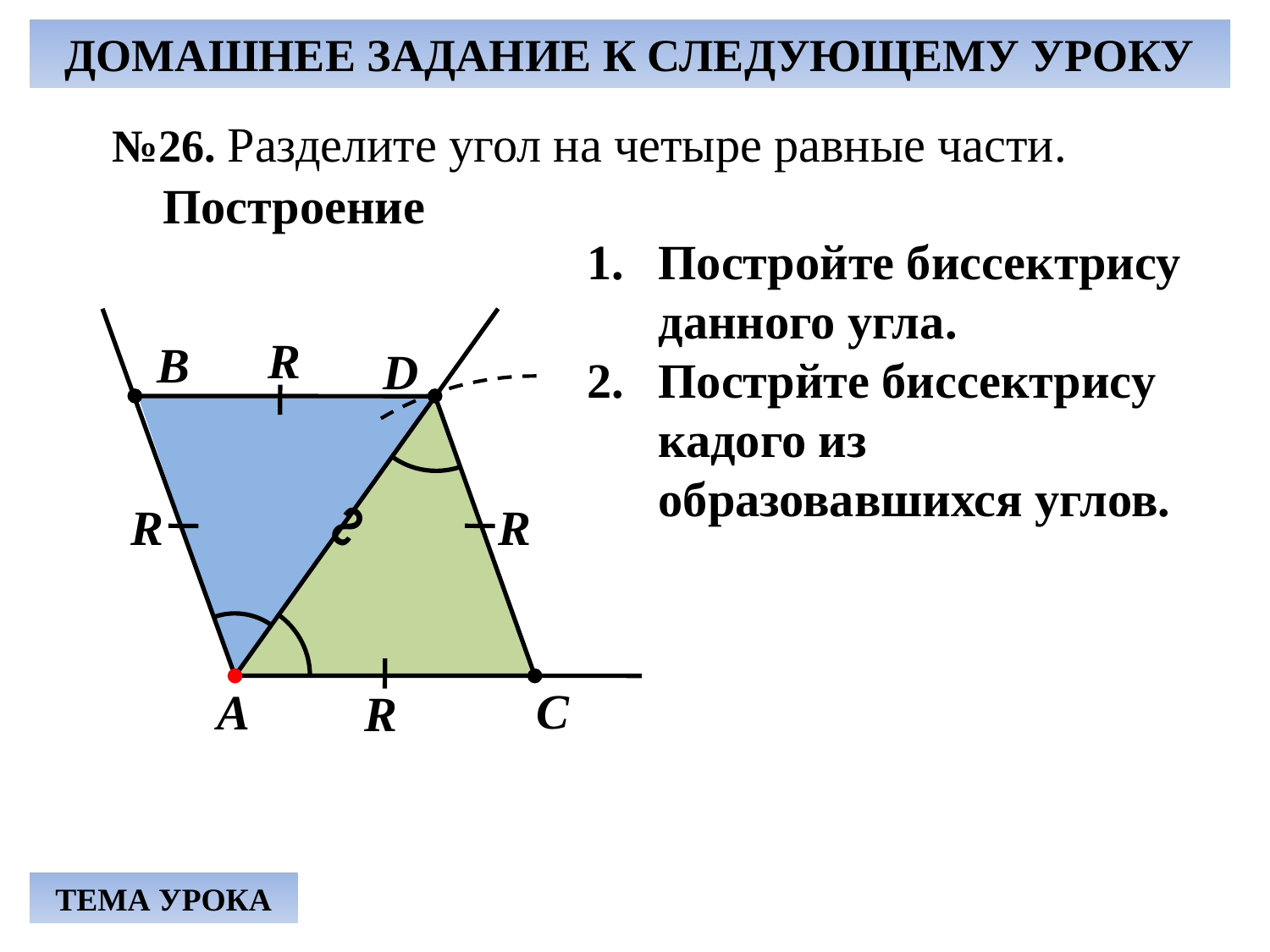

ДОМАШНЕЕ ЗАДАНИЕ К СЛЕДУЮЩЕМУ УРОКУ
№26. Разделите угол на четыре равные части.
Построение
Постройте биссектрису данного угла.
Пострйте биссектрису кадого из образовавшихся углов.

R
B
D

∾
R
R

C
A
R
ТЕМА УРОКА